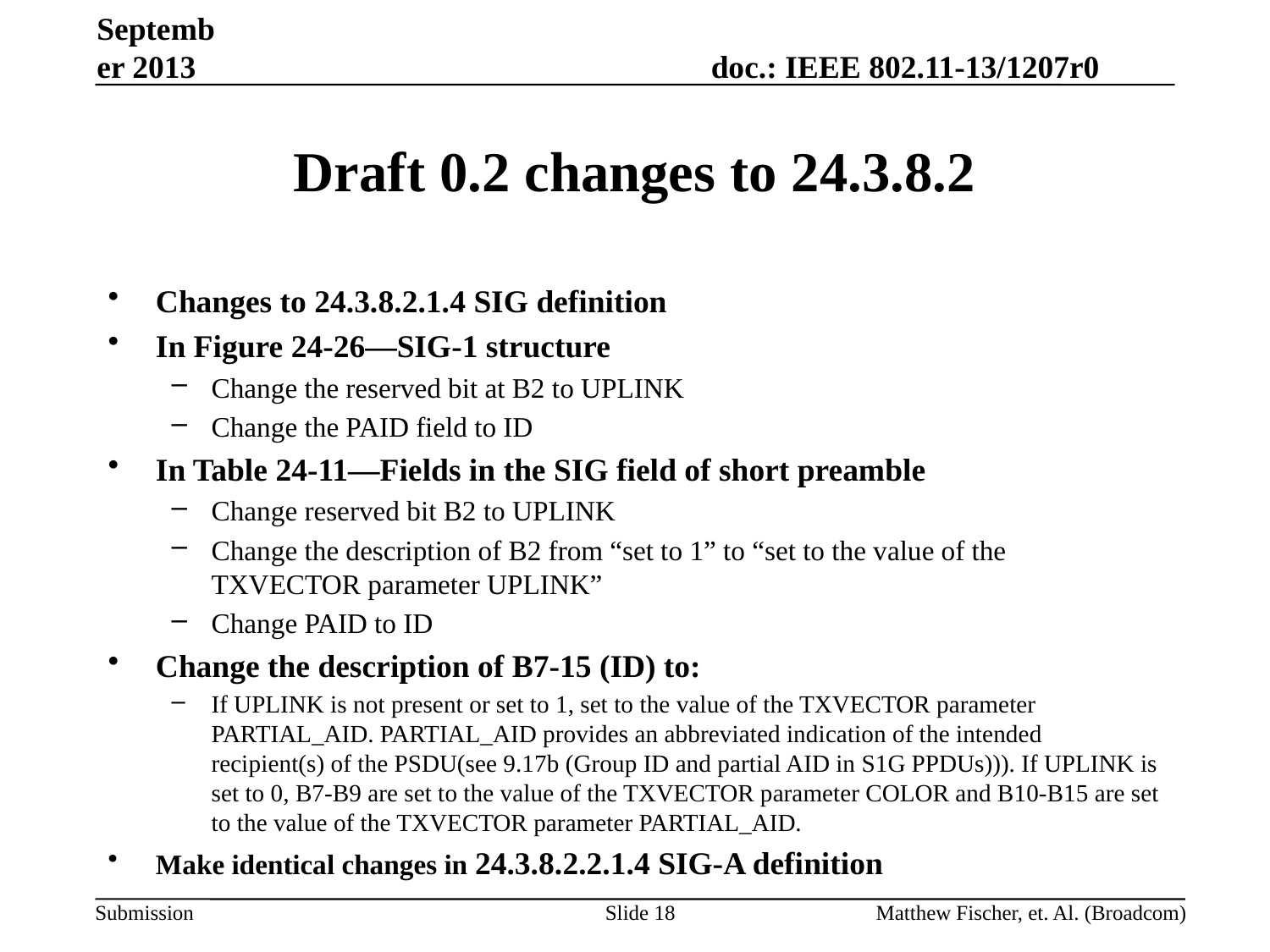

September 2013
# Draft 0.2 changes to 24.3.8.2
Changes to 24.3.8.2.1.4 SIG definition
In Figure 24-26—SIG-1 structure
Change the reserved bit at B2 to UPLINK
Change the PAID field to ID
In Table 24-11—Fields in the SIG field of short preamble
Change reserved bit B2 to UPLINK
Change the description of B2 from “set to 1” to “set to the value of the TXVECTOR parameter UPLINK”
Change PAID to ID
Change the description of B7-15 (ID) to:
If UPLINK is not present or set to 1, set to the value of the TXVECTOR parameter PARTIAL_AID. PARTIAL_AID provides an abbreviated indication of the intended recipient(s) of the PSDU(see 9.17b (Group ID and partial AID in S1G PPDUs))). If UPLINK is set to 0, B7-B9 are set to the value of the TXVECTOR parameter COLOR and B10-B15 are set to the value of the TXVECTOR parameter PARTIAL_AID.
Make identical changes in 24.3.8.2.2.1.4 SIG-A definition
Slide 18
Matthew Fischer, et. Al. (Broadcom)